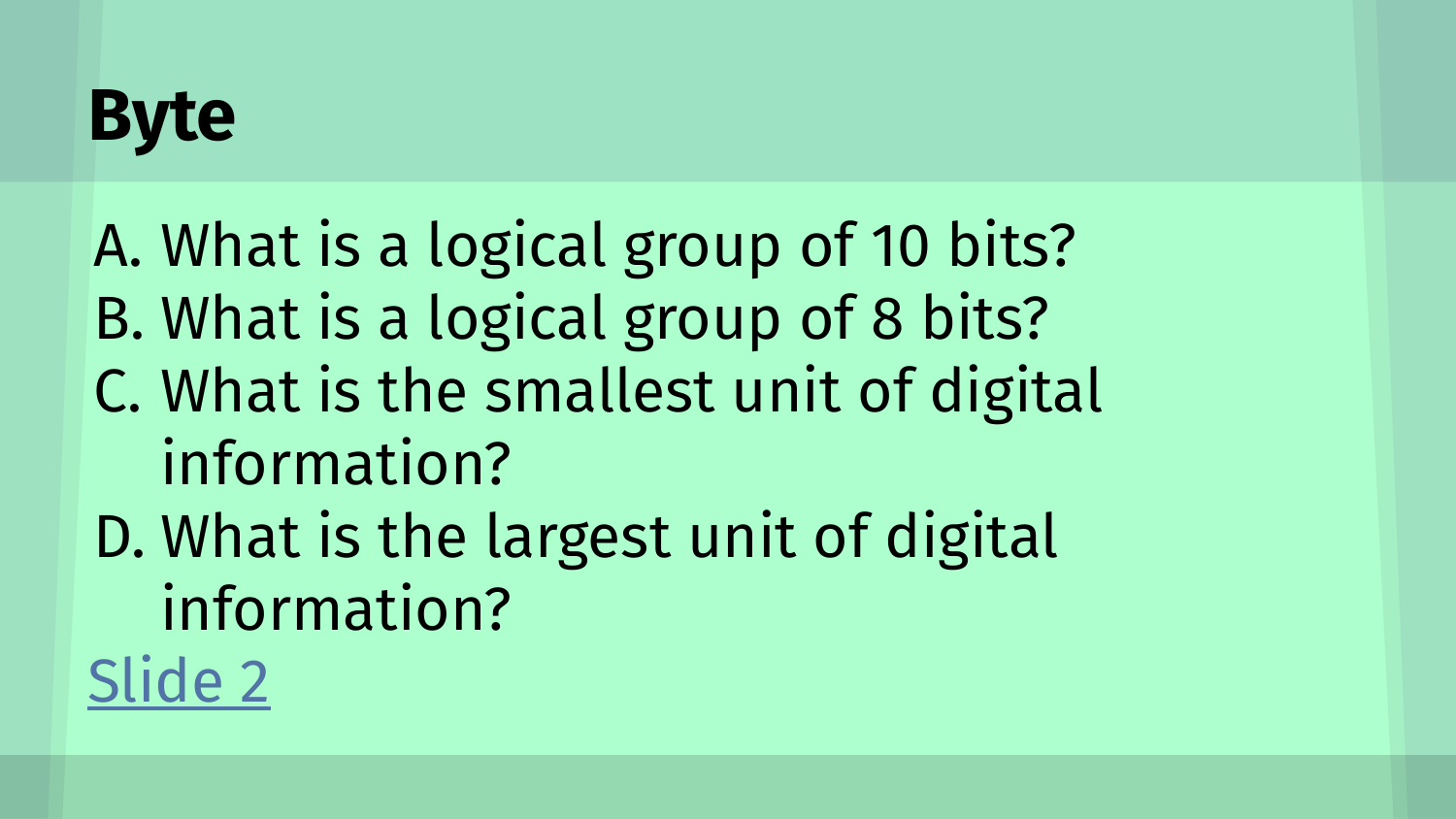

# Byte
What is a logical group of 10 bits?
What is a logical group of 8 bits?
What is the smallest unit of digital information?
What is the largest unit of digital information?
Slide 2